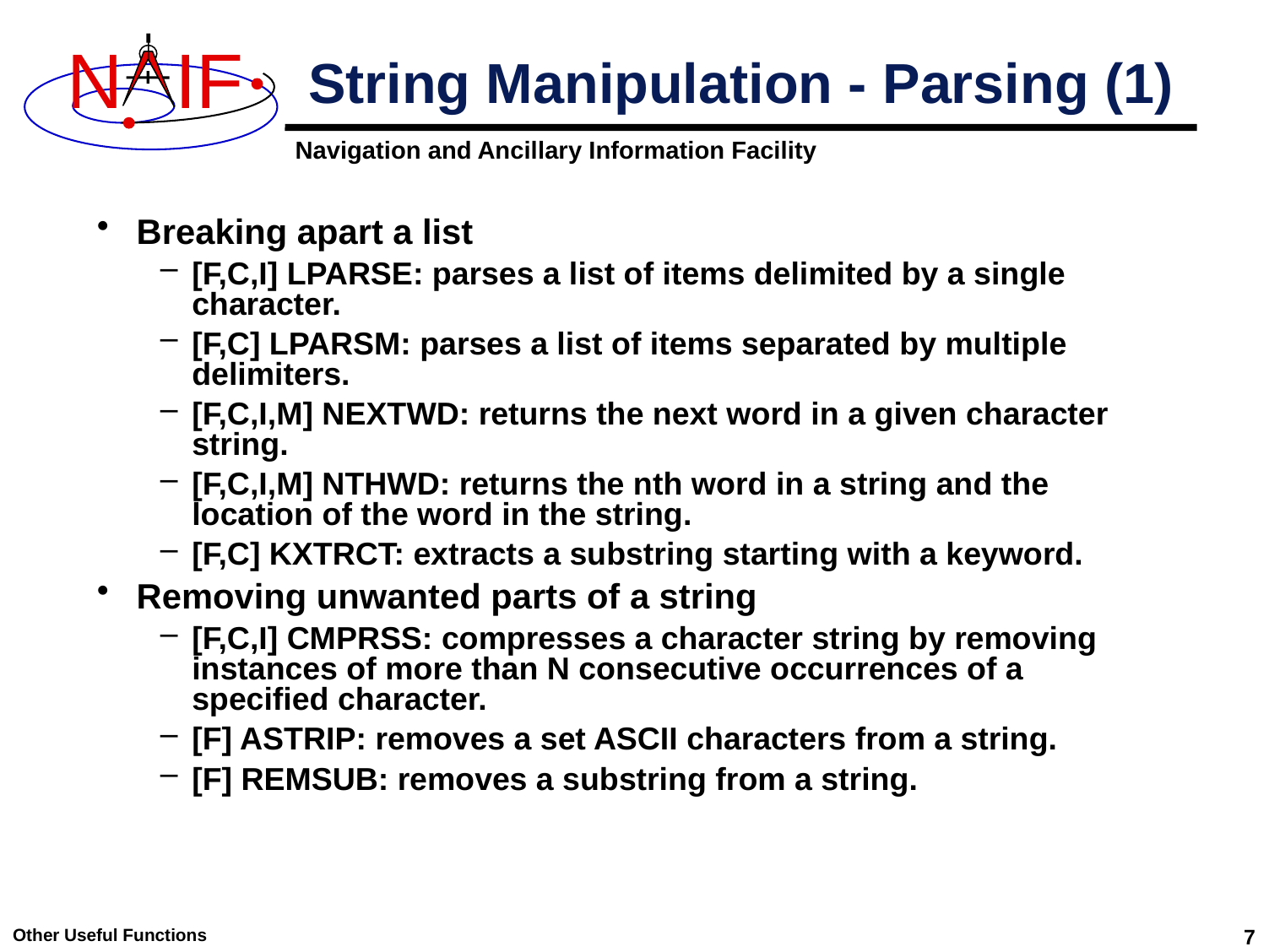

# String Manipulation - Parsing (1)
Breaking apart a list
[F,C,I] LPARSE: parses a list of items delimited by a single character.
[F,C] LPARSM: parses a list of items separated by multiple delimiters.
[F,C,I,M] NEXTWD: returns the next word in a given character string.
[F,C,I,M] NTHWD: returns the nth word in a string and the location of the word in the string.
[F,C] KXTRCT: extracts a substring starting with a keyword.
Removing unwanted parts of a string
[F,C,I] CMPRSS: compresses a character string by removing instances of more than N consecutive occurrences of a specified character.
[F] ASTRIP: removes a set ASCII characters from a string.
[F] REMSUB: removes a substring from a string.

Other Useful Functions
7